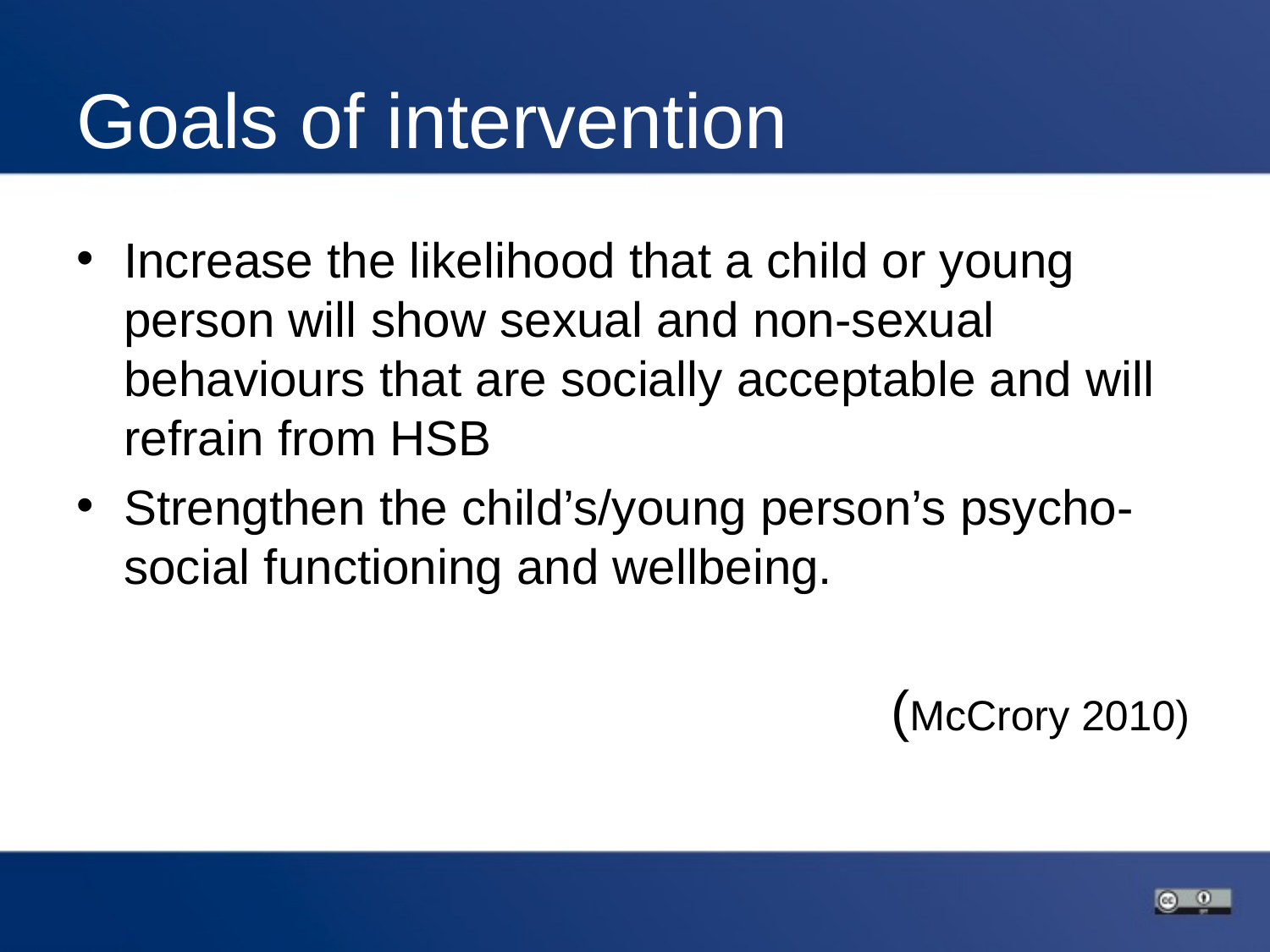

# Goals of intervention
Increase the likelihood that a child or young person will show sexual and non-sexual behaviours that are socially acceptable and will refrain from HSB
Strengthen the child’s/young person’s psycho-social functioning and wellbeing.

                                                    (McCrory 2010)